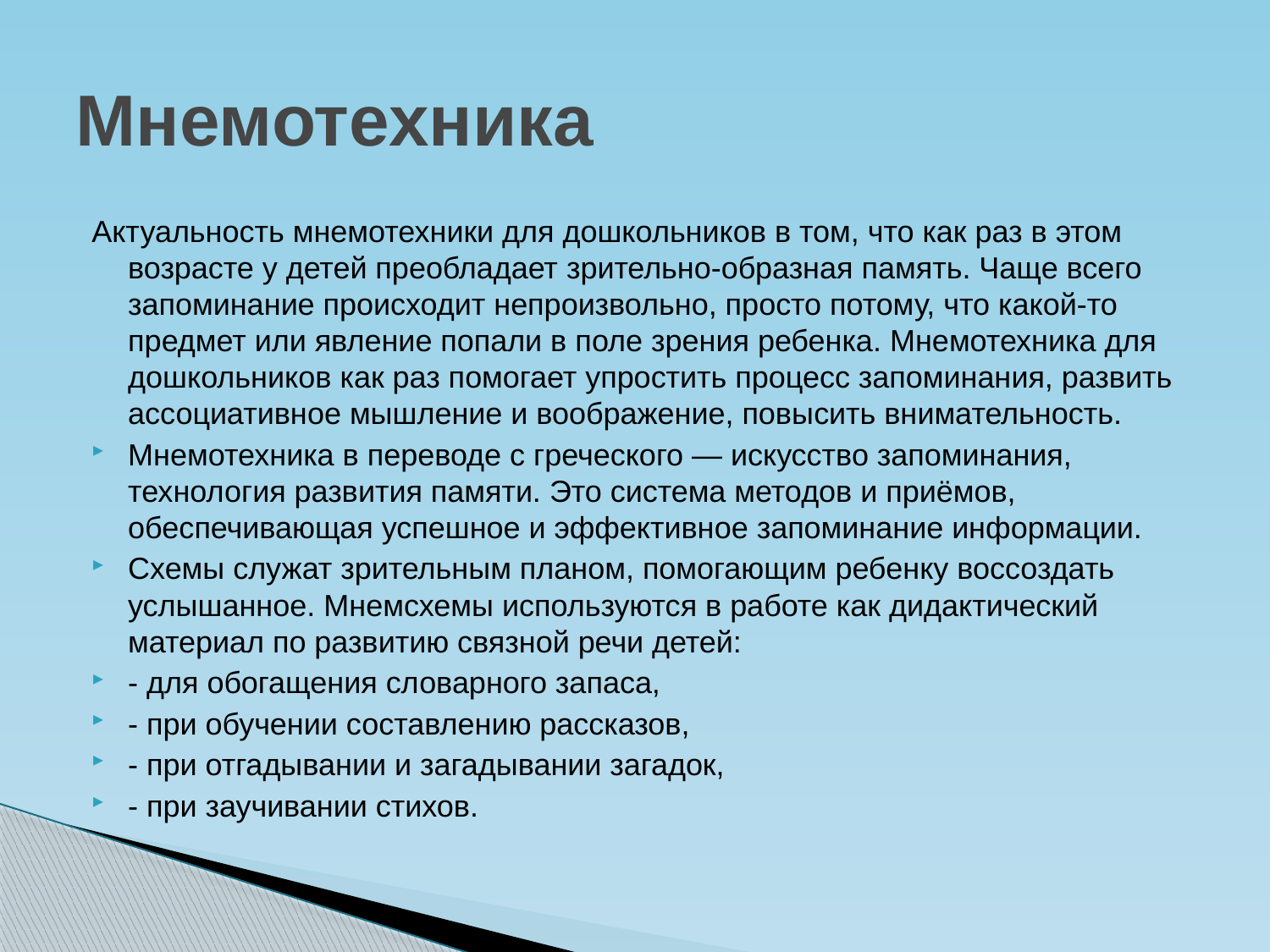

# Мнемотехника
Актуальность мнемотехники для дошкольников в том, что как раз в этом возрасте у детей преобладает зрительно-образная память. Чаще всего запоминание происходит непроизвольно, просто потому, что какой-то предмет или явление попали в поле зрения ребенка. Мнемотехника для дошкольников как раз помогает упростить процесс запоминания, развить ассоциативное мышление и воображение, повысить внимательность.
Мнемотехника в переводе с греческого — искусство запоминания, технология развития памяти. Это система методов и приёмов, обеспечивающая успешное и эффективное запоминание информации.
Схемы служат зрительным планом, помогающим ребенку воссоздать услышанное. Мнемсхемы используются в работе как дидактический материал по развитию связной речи детей:
- для обогащения словарного запаса,
- при обучении составлению рассказов,
- при отгадывании и загадывании загадок,
- при заучивании стихов.